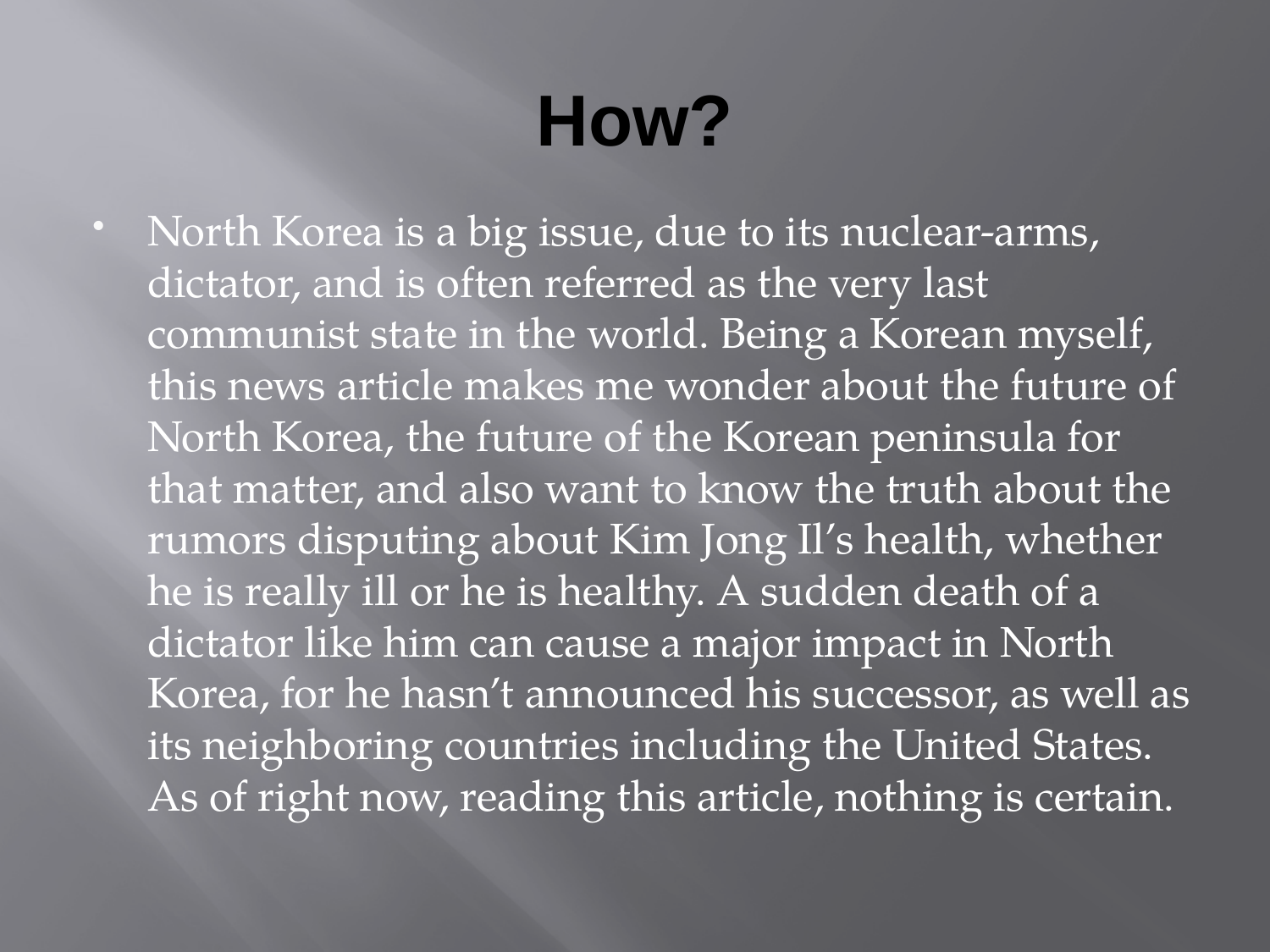

# How?
North Korea is a big issue, due to its nuclear-arms, dictator, and is often referred as the very last communist state in the world. Being a Korean myself, this news article makes me wonder about the future of North Korea, the future of the Korean peninsula for that matter, and also want to know the truth about the rumors disputing about Kim Jong Il’s health, whether he is really ill or he is healthy. A sudden death of a dictator like him can cause a major impact in North Korea, for he hasn’t announced his successor, as well as its neighboring countries including the United States. As of right now, reading this article, nothing is certain.